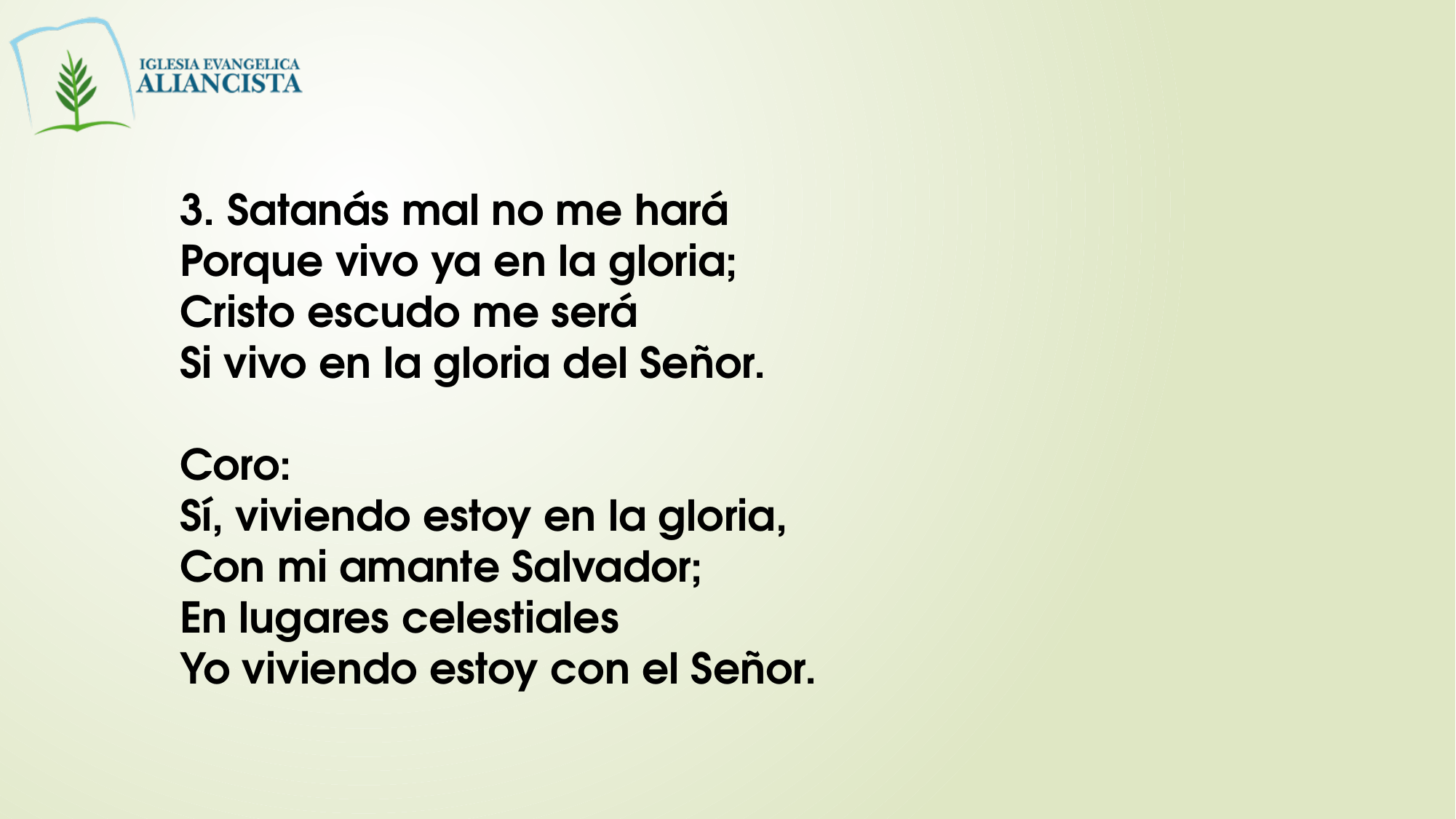

3. Satanás mal no me hará
Porque vivo ya en la gloria;
Cristo escudo me será
Si vivo en la gloria del Señor.

Coro:
Sí, viviendo estoy en la gloria,
Con mi amante Salvador;
En lugares celestiales
Yo viviendo estoy con el Señor.